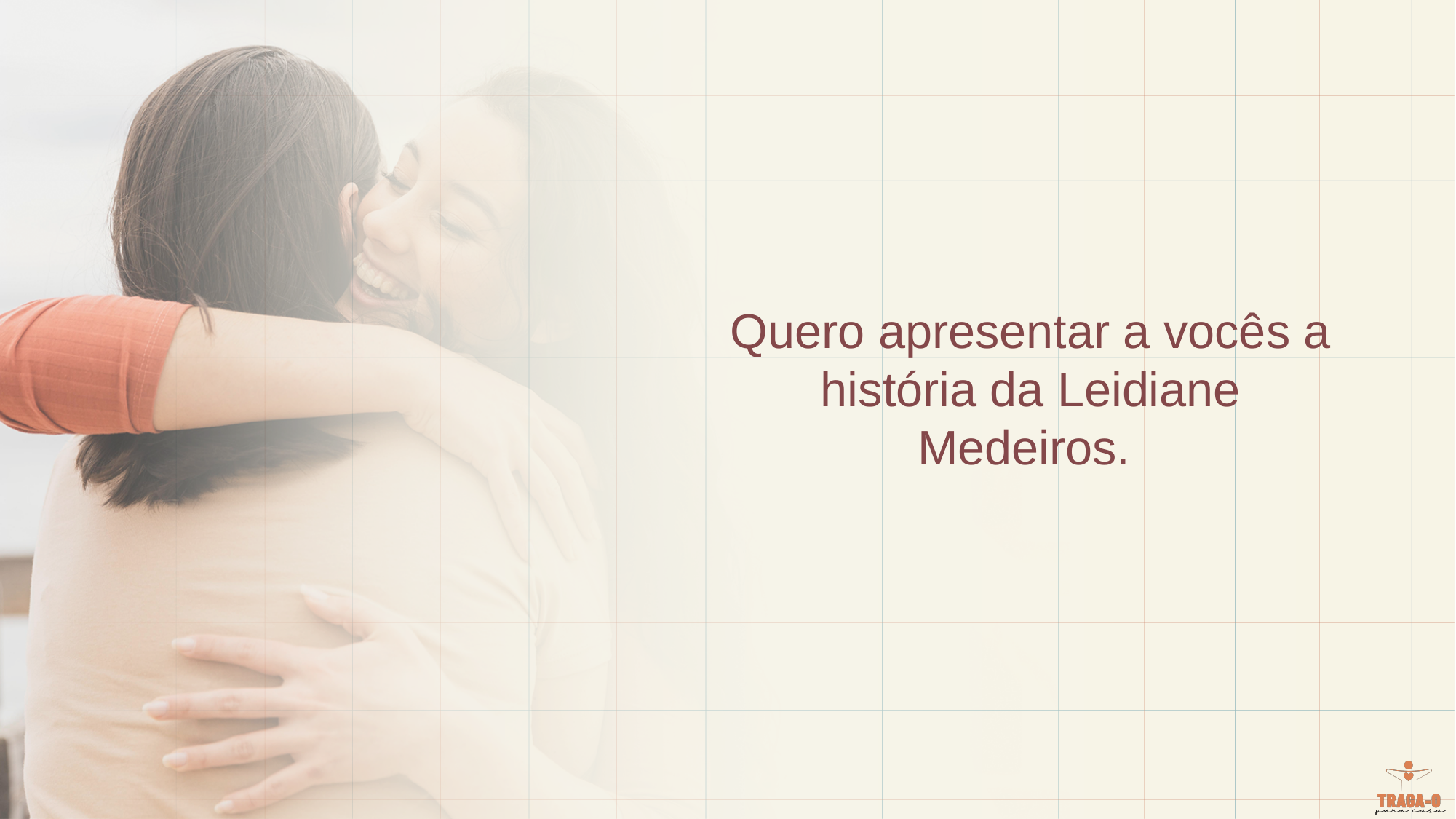

Quero apresentar a vocês a história da Leidiane Medeiros.